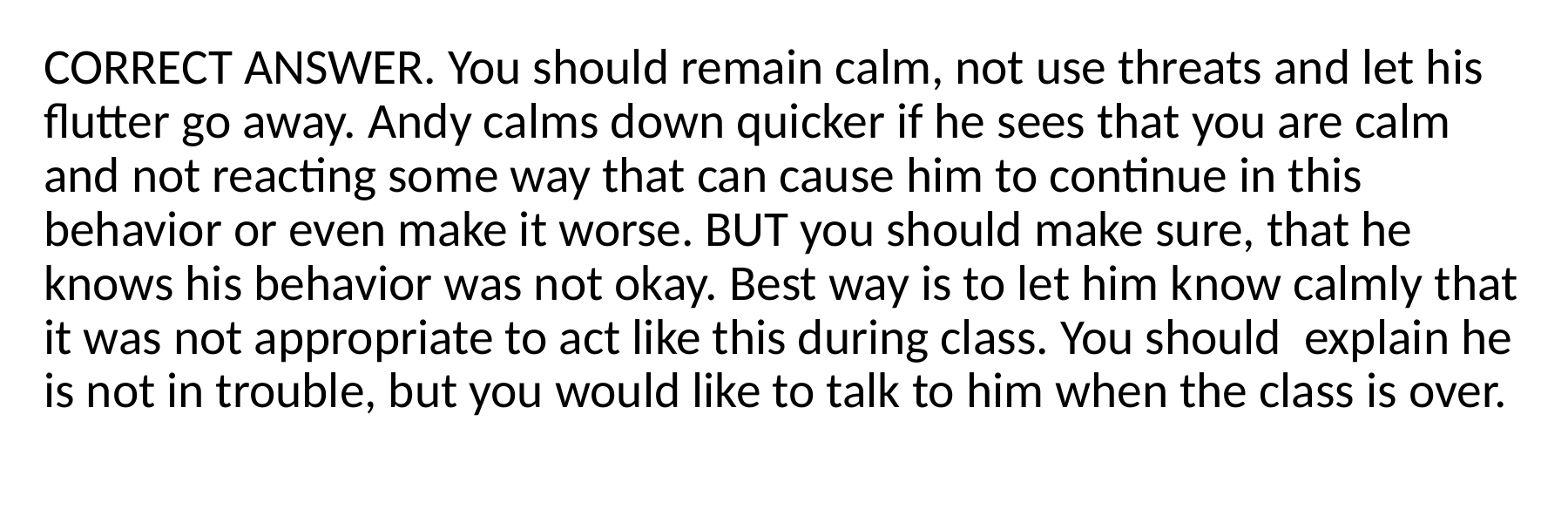

CORRECT ANSWER. You should remain calm, not use threats and let his flutter go away. Andy calms down quicker if he sees that you are calm and not reacting some way that can cause him to continue in this behavior or even make it worse. BUT you should make sure, that he knows his behavior was not okay. Best way is to let him know calmly that it was not appropriate to act like this during class. You should  explain he is not in trouble, but you would like to talk to him when the class is over.